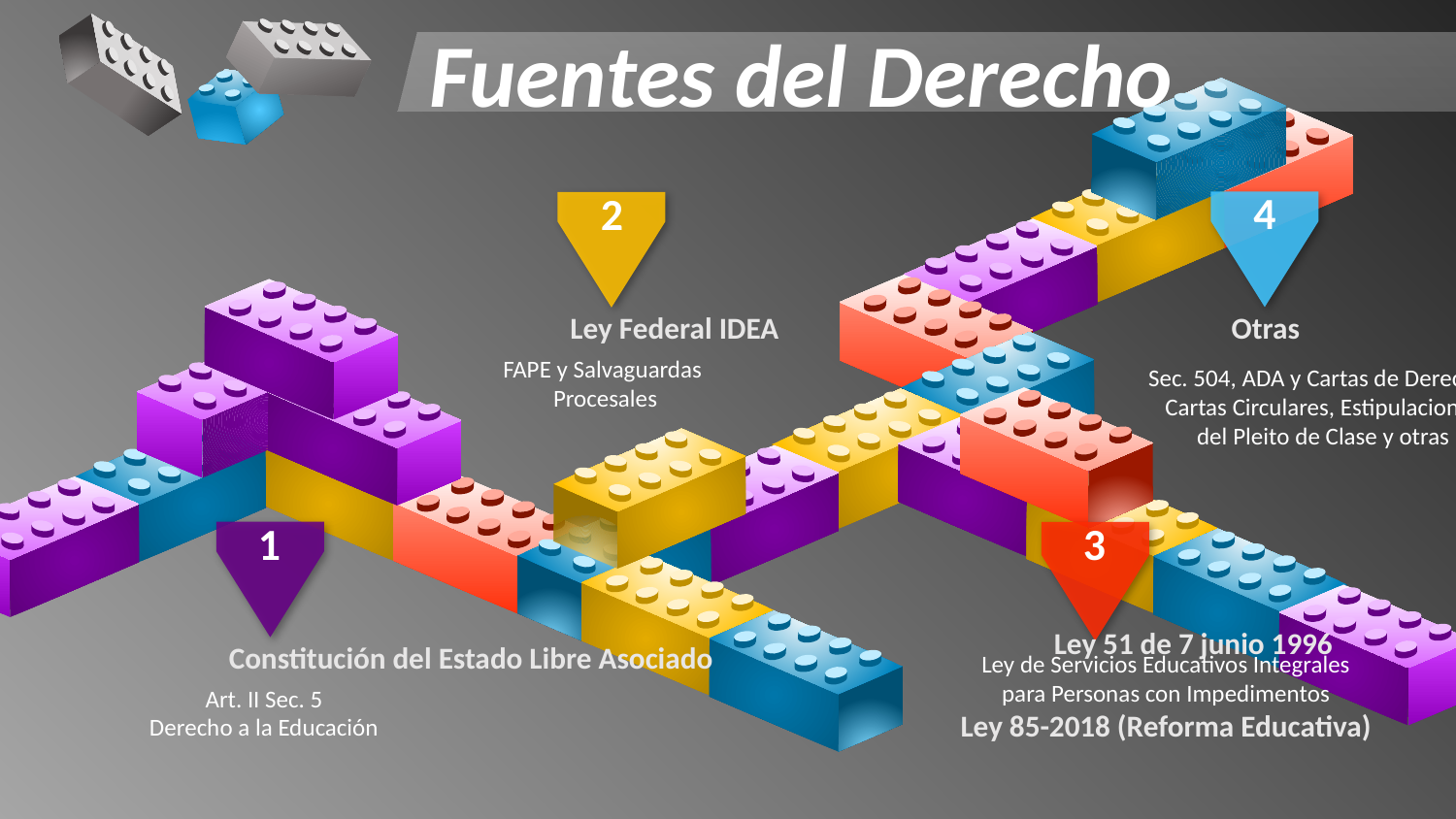

Fuentes del Derecho

4

Otras
Sec. 504, ADA y Cartas de Derechos
Cartas Circulares, Estipulaciones
del Pleito de Clase y otras
2

Ley Federal IDEA
FAPE y Salvaguardas
Procesales

3

Ley 51 de 7 junio 1996

Ley de Servicios Educativos Integrales
para Personas con Impedimentos
Ley 85-2018 (Reforma Educativa)

1

Constitución del Estado Libre Asociado
Art. II Sec. 5
Derecho a la Educación